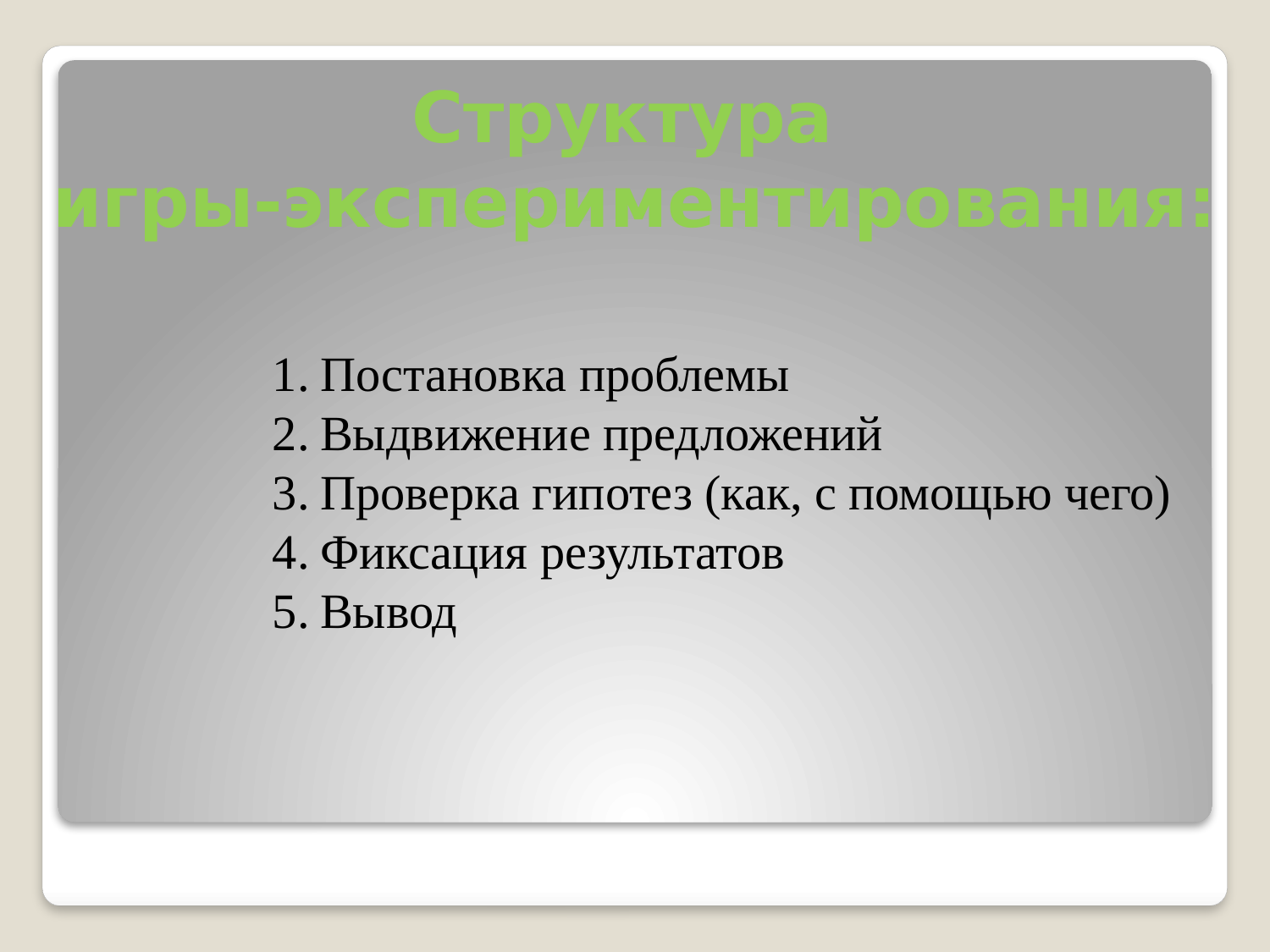

Структура
игры-экспериментирования:
Постановка проблемы
Выдвижение предложений
Проверка гипотез (как, с помощью чего)
Фиксация результатов
Вывод